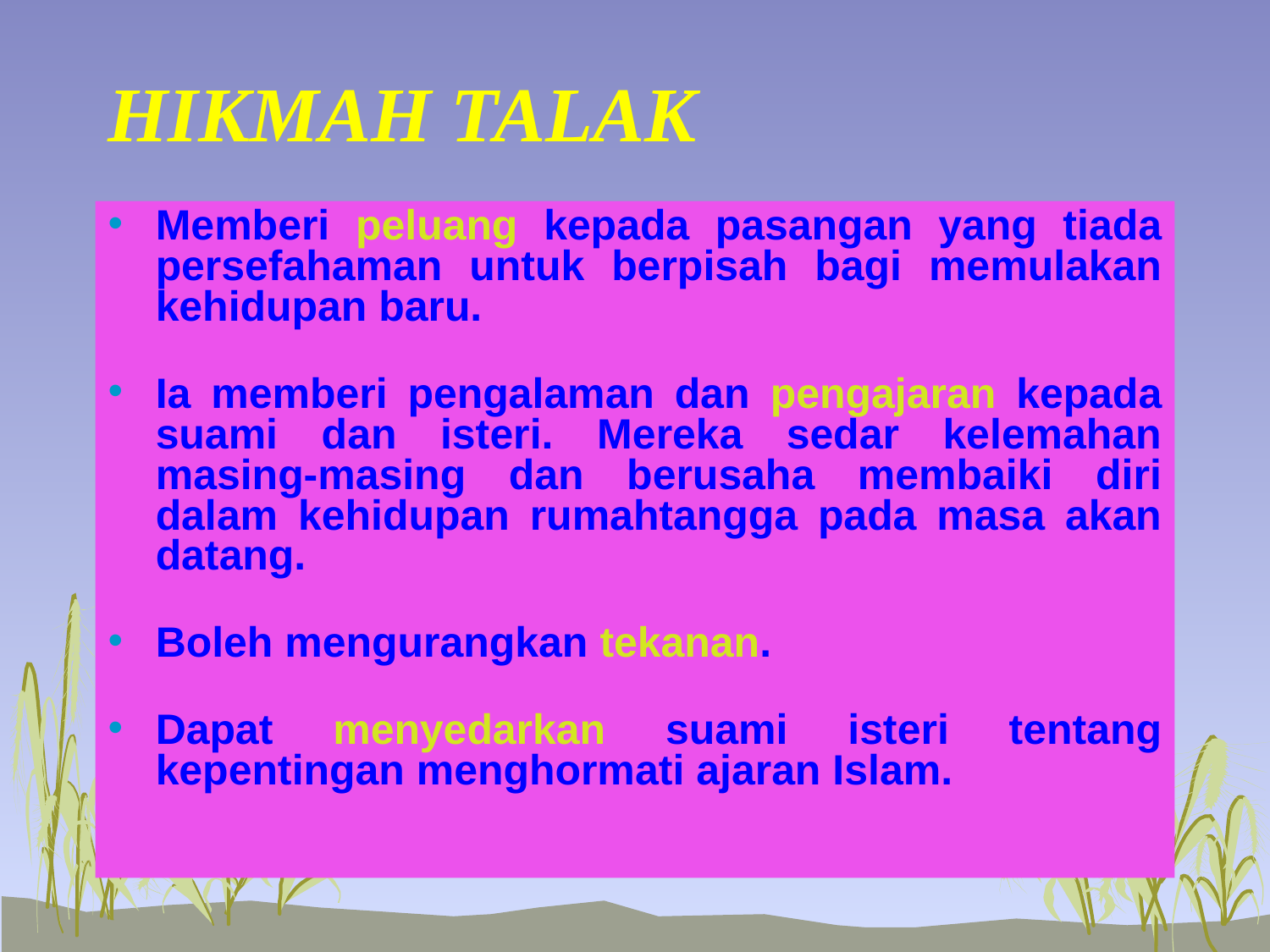

# HIKMAH TALAK
Memberi peluang kepada pasangan yang tiada persefahaman untuk berpisah bagi memulakan kehidupan baru.

Ia memberi pengalaman dan pengajaran kepada suami dan isteri. Mereka sedar kelemahan masing-masing dan berusaha membaiki diri dalam kehidupan rumahtangga pada masa akan datang.

Boleh mengurangkan tekanan.

Dapat menyedarkan suami isteri tentang kepentingan menghormati ajaran Islam.